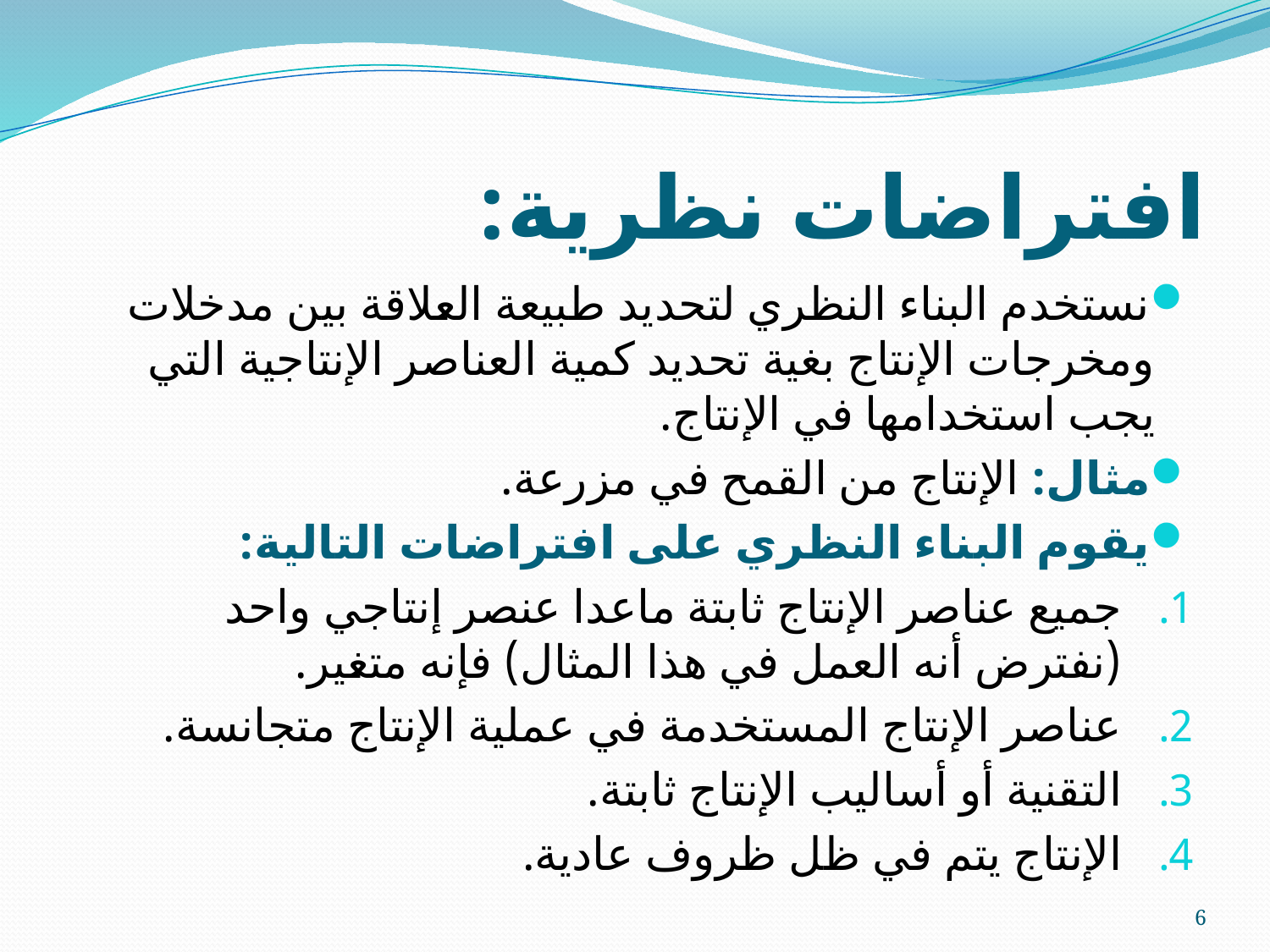

# افتراضات نظرية:
نستخدم البناء النظري لتحديد طبيعة العلاقة بين مدخلات ومخرجات الإنتاج بغية تحديد كمية العناصر الإنتاجية التي يجب استخدامها في الإنتاج.
مثال: الإنتاج من القمح في مزرعة.
يقوم البناء النظري على افتراضات التالية:
جميع عناصر الإنتاج ثابتة ماعدا عنصر إنتاجي واحد (نفترض أنه العمل في هذا المثال) فإنه متغير.
عناصر الإنتاج المستخدمة في عملية الإنتاج متجانسة.
التقنية أو أساليب الإنتاج ثابتة.
الإنتاج يتم في ظل ظروف عادية.
6